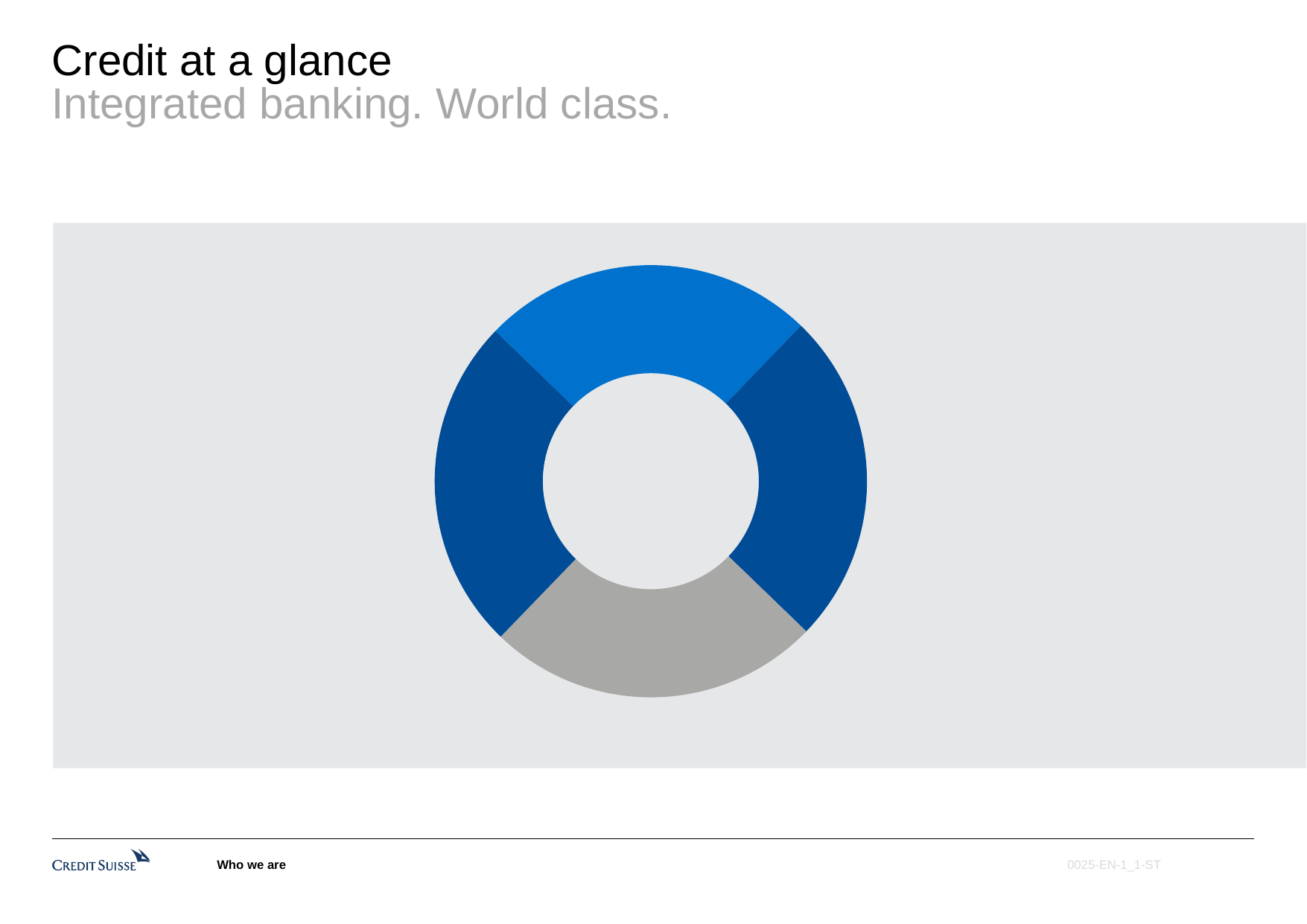

# Credit at a glance Integrated banking. World class.

### Chart

| Category | Sales |
|---|---|
| 1st Qtr | 2.0 |
| 2nd Qtr | 2.0 |
| 3rd Qtr | 2.0 |
| 4th Qtr | 2.0 |

Who we are
0025-EN-1_1-ST